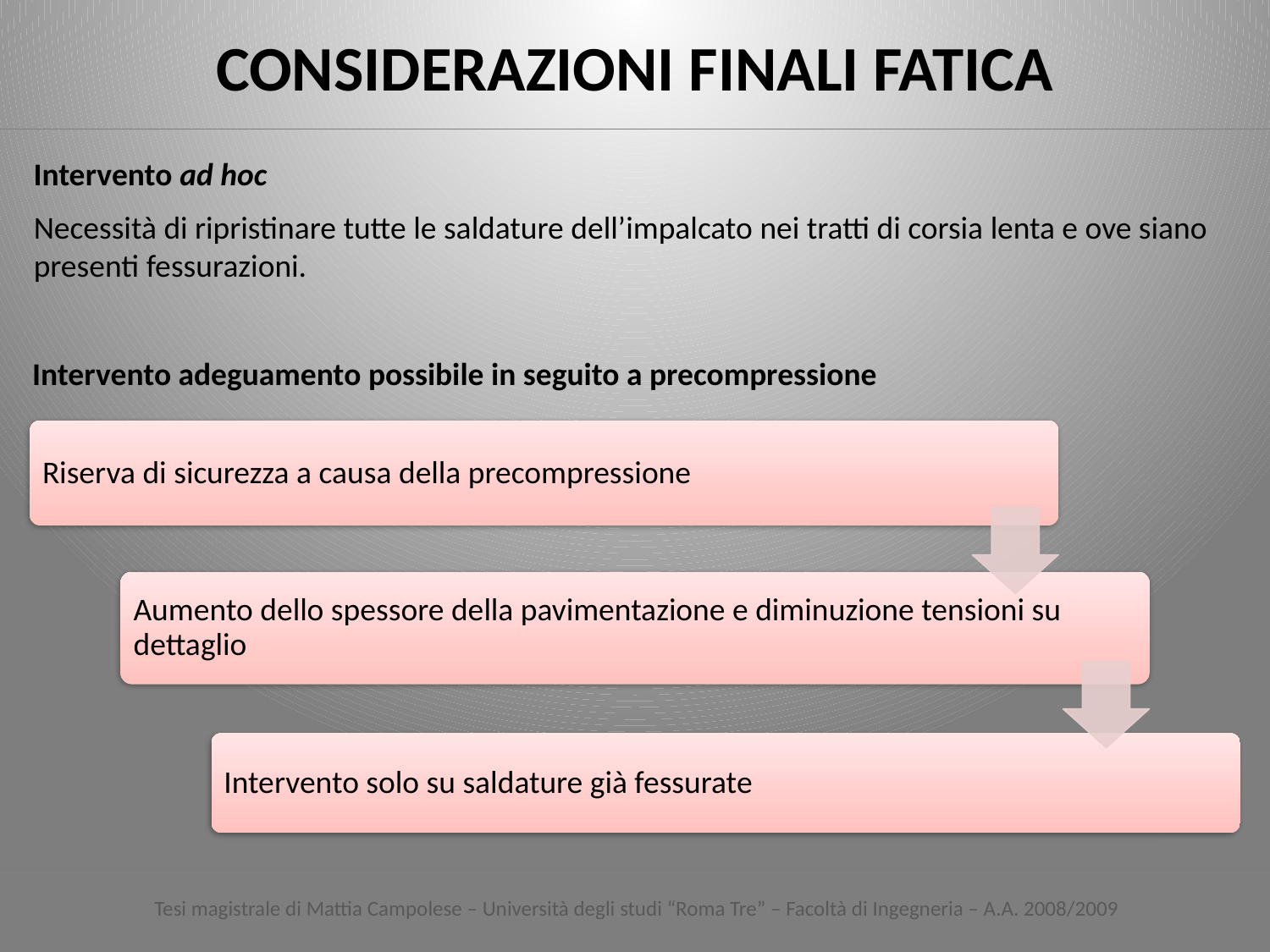

# CONSIDERAZIONI FINALI FATICA
Intervento ad hoc
Necessità di ripristinare tutte le saldature dell’impalcato nei tratti di corsia lenta e ove siano presenti fessurazioni.
Intervento adeguamento possibile in seguito a precompressione
Riserva di sicurezza a causa della precompressione
Aumento dello spessore della pavimentazione e diminuzione tensioni su dettaglio
Intervento solo su saldature già fessurate

Tesi magistrale di Mattia Campolese – Università degli studi “Roma Tre” – Facoltà di Ingegneria – A.A. 2008/2009